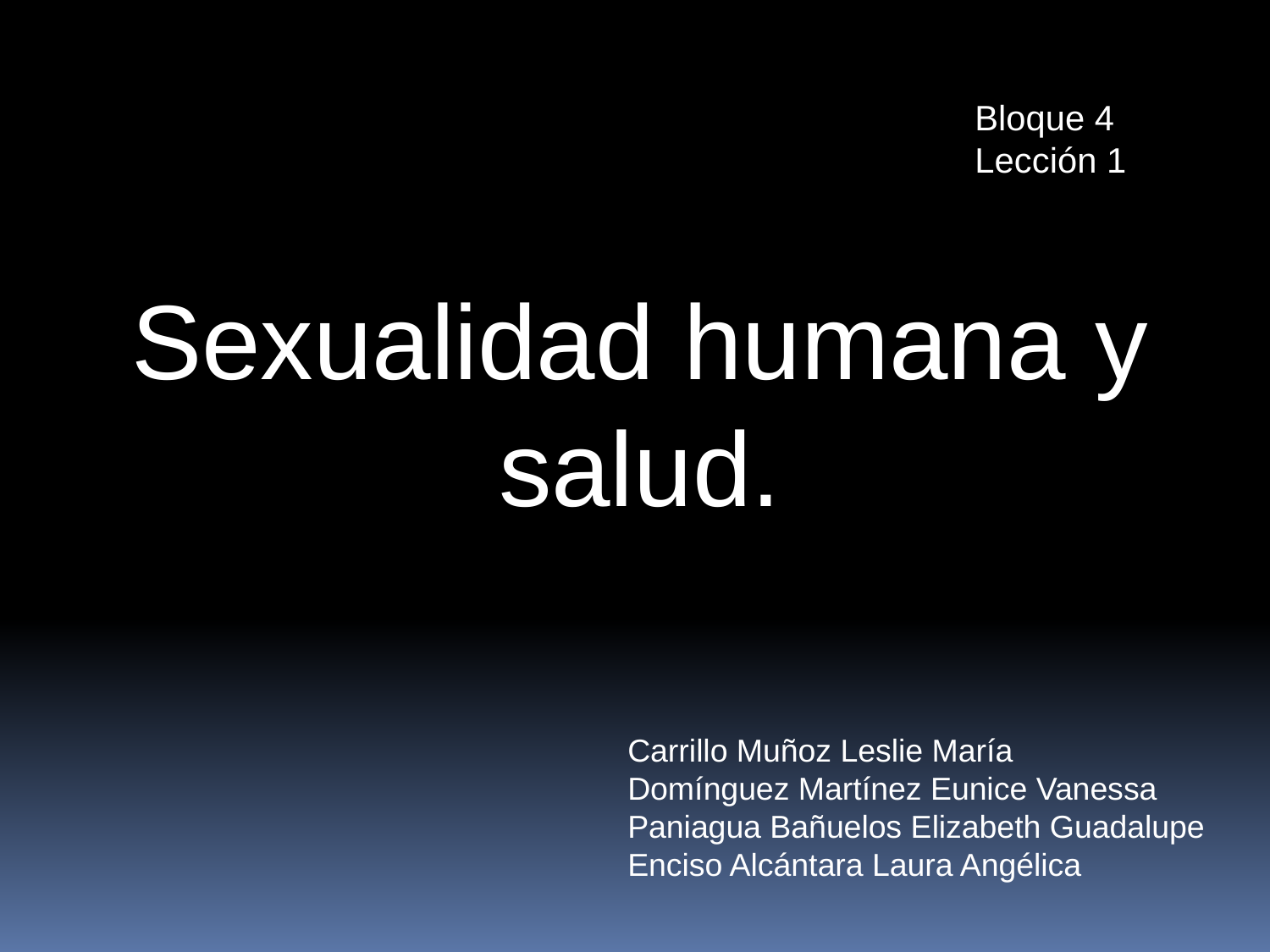

Bloque 4
Lección 1
Sexualidad humana y salud.
Carrillo Muñoz Leslie María
Domínguez Martínez Eunice Vanessa
Paniagua Bañuelos Elizabeth Guadalupe
Enciso Alcántara Laura Angélica